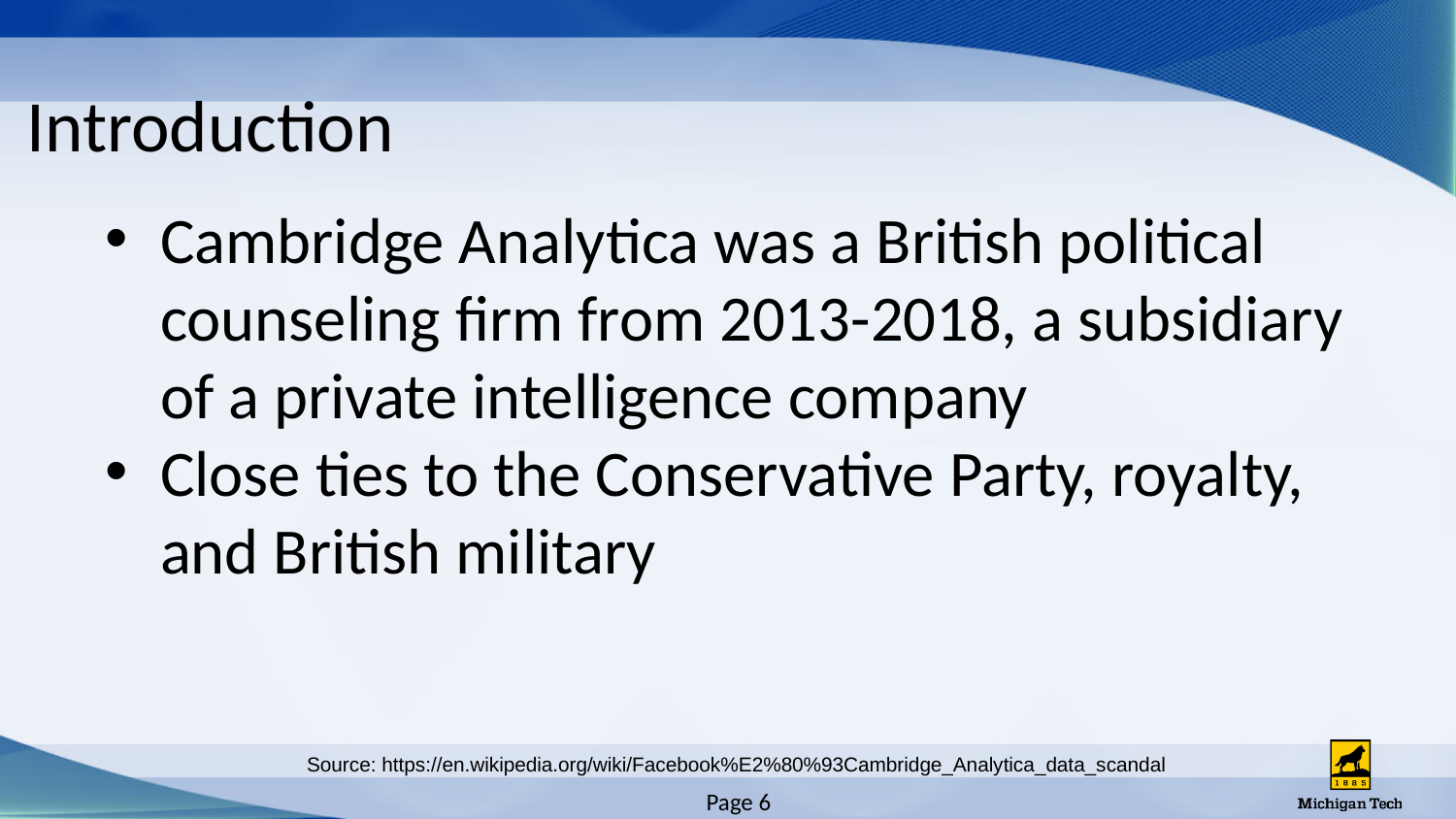

# Introduction
Cambridge Analytica was a British political counseling firm from 2013-2018, a subsidiary of a private intelligence company
Close ties to the Conservative Party, royalty, and British military
Source: https://en.wikipedia.org/wiki/Facebook%E2%80%93Cambridge_Analytica_data_scandal